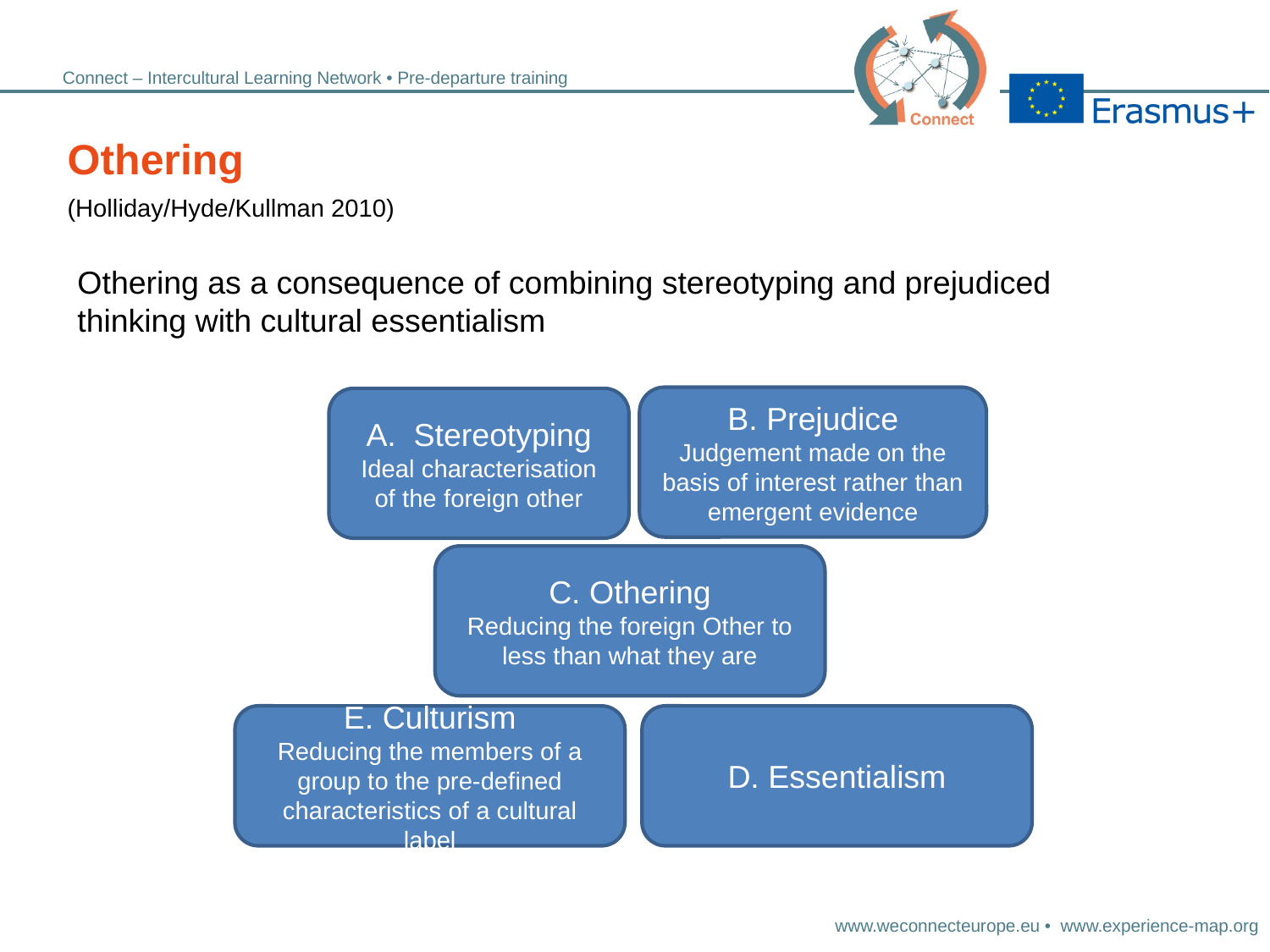

Othering
(Holliday/Hyde/Kullman 2010)
Othering as a consequence of combining stereotyping and prejudiced thinking with cultural essentialism
B. Prejudice
Judgement made on the basis of interest rather than emergent evidence
Stereotyping
Ideal characterisation of the foreign other
C. Othering
Reducing the foreign Other to less than what they are
E. Culturism
Reducing the members of a group to the pre-defined characteristics of a cultural label
D. Essentialism